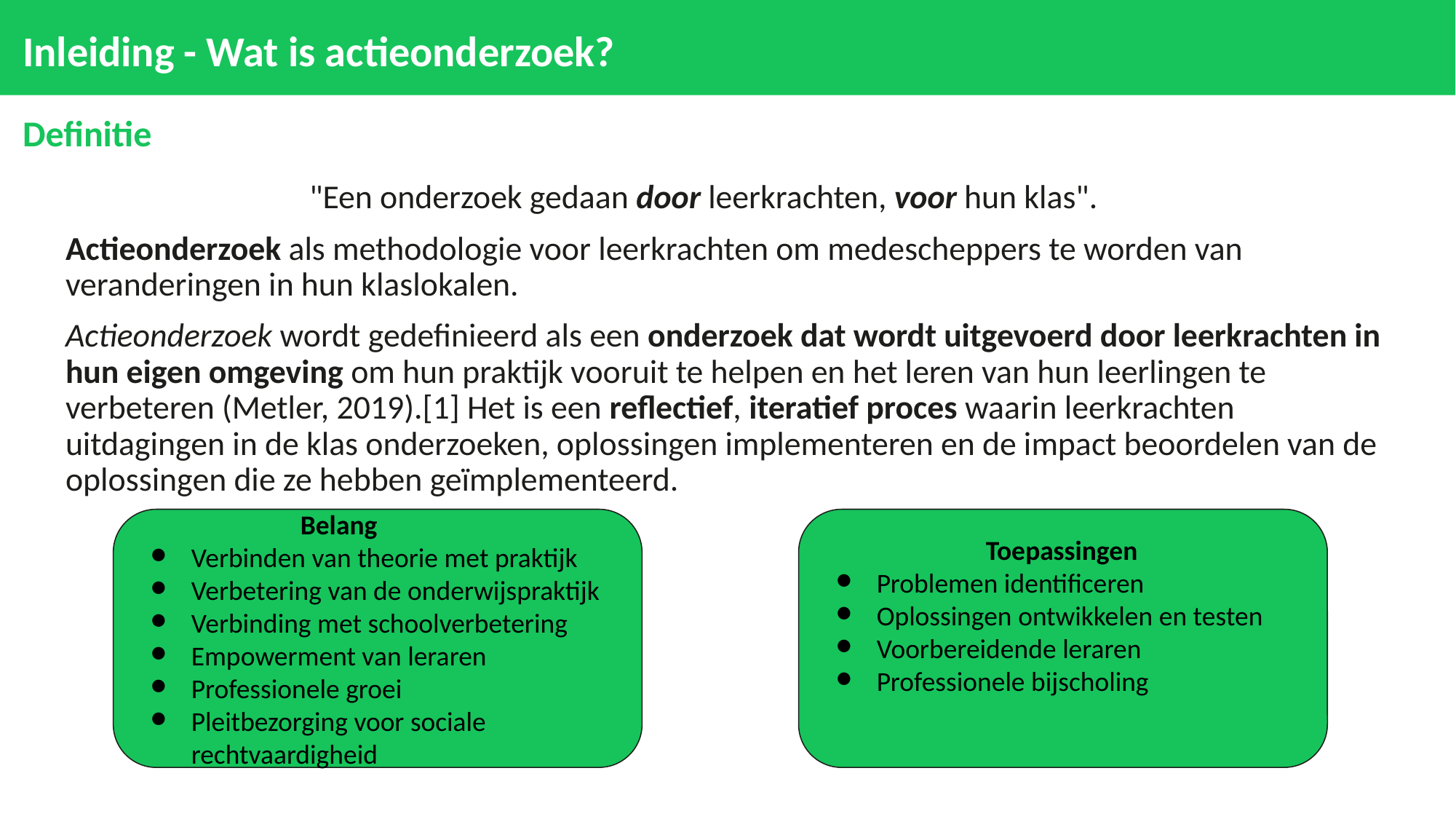

# Inleiding - Wat is actieonderzoek?
Definitie
"Een onderzoek gedaan door leerkrachten, voor hun klas".
Actieonderzoek als methodologie voor leerkrachten om medescheppers te worden van veranderingen in hun klaslokalen.
Actieonderzoek wordt gedefinieerd als een onderzoek dat wordt uitgevoerd door leerkrachten in hun eigen omgeving om hun praktijk vooruit te helpen en het leren van hun leerlingen te verbeteren (Metler, 2019).[1] Het is een reflectief, iteratief proces waarin leerkrachten uitdagingen in de klas onderzoeken, oplossingen implementeren en de impact beoordelen van de oplossingen die ze hebben geïmplementeerd.

[1] Mertler, C. A. (2019). Actieonderzoek: Improving schools and empowering educators (6th ed.). SAGE Publications. https://books.google.it/books?id=aXyfDwAAQBAJ

Belang
Verbinden van theorie met praktijk
Verbetering van de onderwijspraktijk
Verbinding met schoolverbetering
Empowerment van leraren
Professionele groei
Pleitbezorging voor sociale rechtvaardigheid
Toepassingen
Problemen identificeren
Oplossingen ontwikkelen en testen
Voorbereidende leraren
Professionele bijscholing